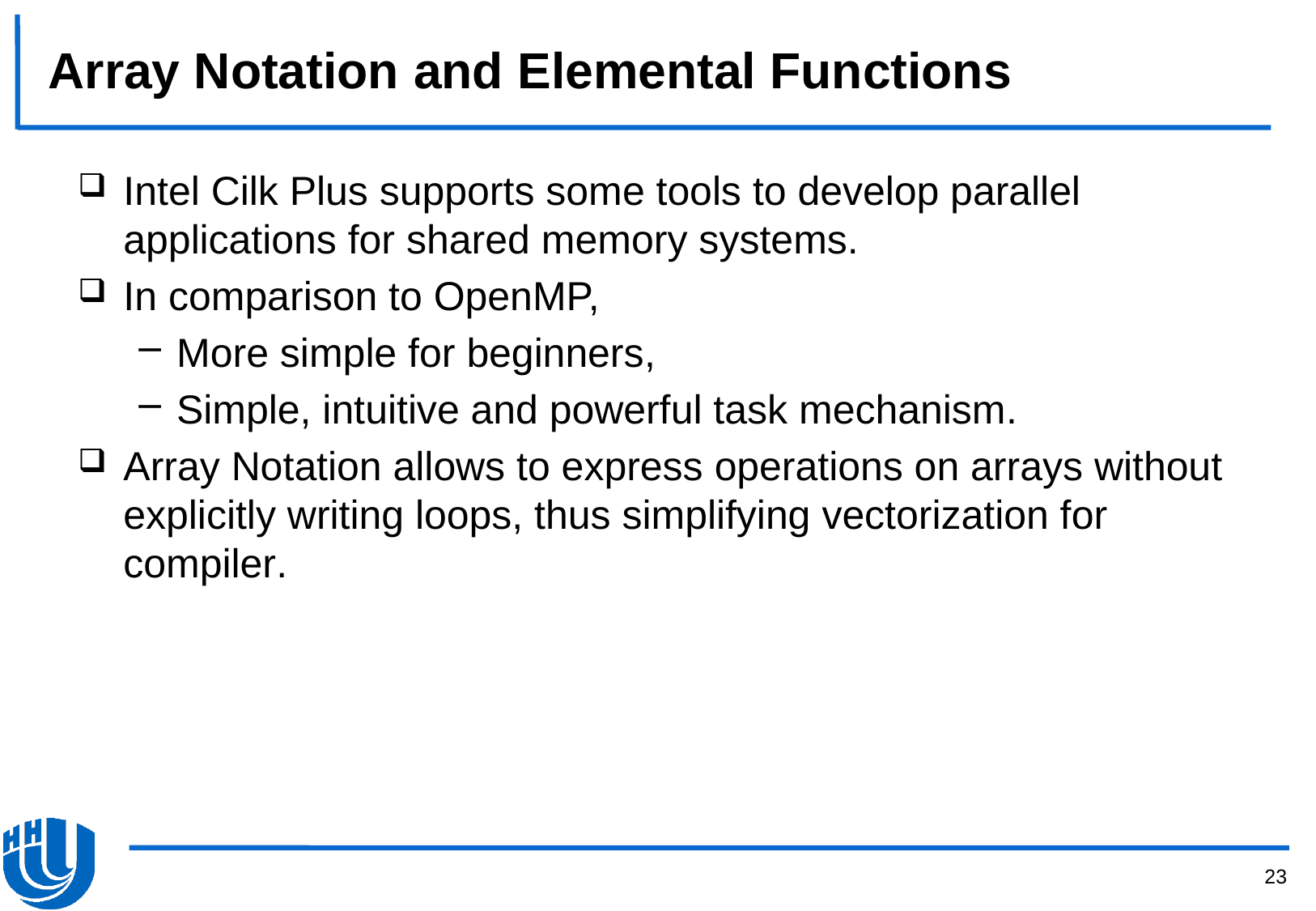

# Array Notation and Elemental Functions
Intel Cilk Plus supports some tools to develop parallel applications for shared memory systems.
In comparison to OpenMP,
More simple for beginners,
Simple, intuitive and powerful task mechanism.
Array Notation allows to express operations on arrays without explicitly writing loops, thus simplifying vectorization for compiler.